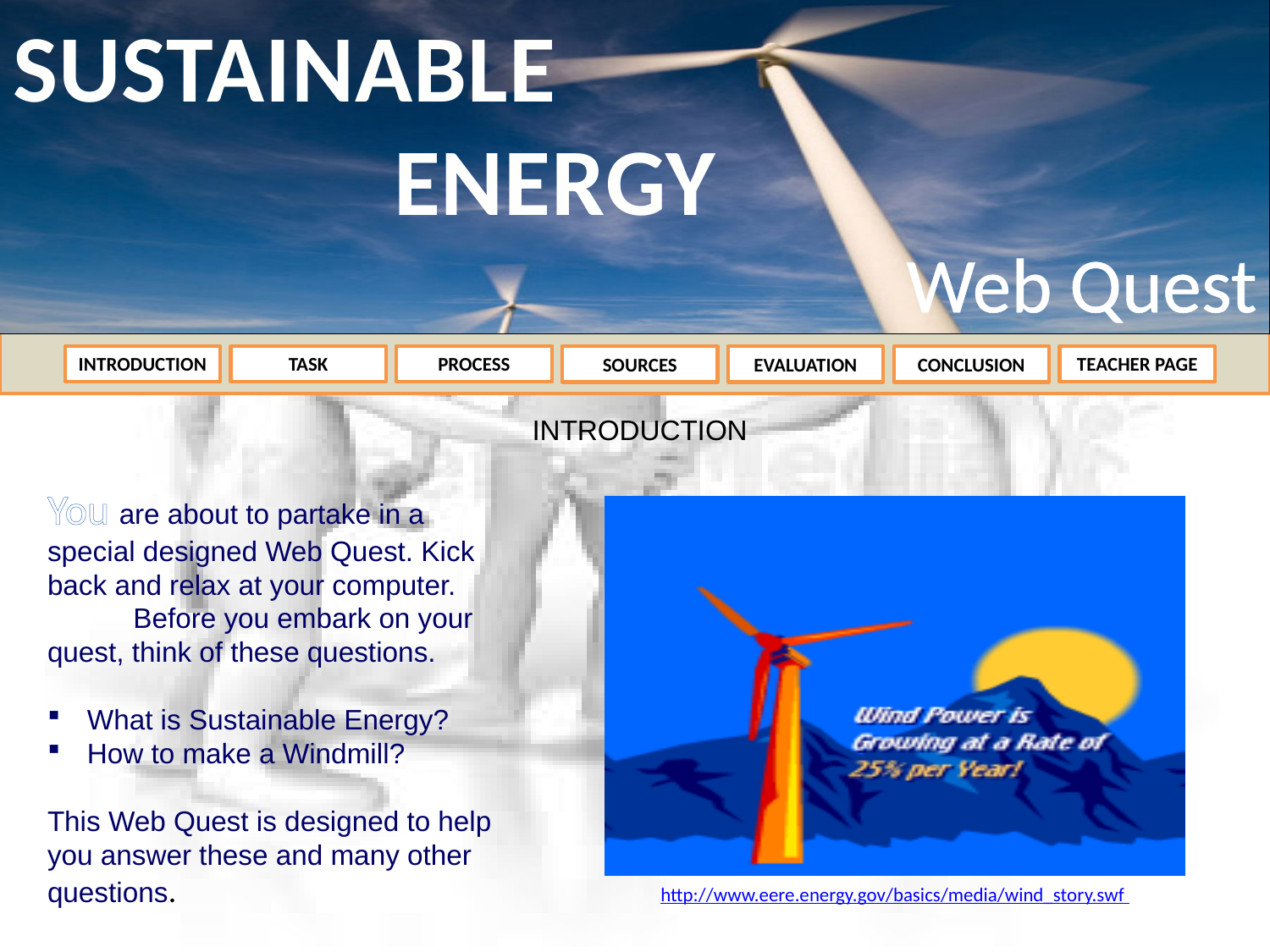

SUSTAINABLE
			ENERGY
Web Quest

INTRODUCTION
TASK
PROCESS
TEACHER PAGE
SOURCES
EVALUATION
CONCLUSION
INTRODUCTION
You are about to partake in a special designed Web Quest. Kick back and relax at your computer.                   Before you embark on your quest, think of these questions.

What is Sustainable Energy?
How to make a Windmill?

This Web Quest is designed to help you answer these and many other questions.

http://www.eere.energy.gov/basics/media/wind_story.swf